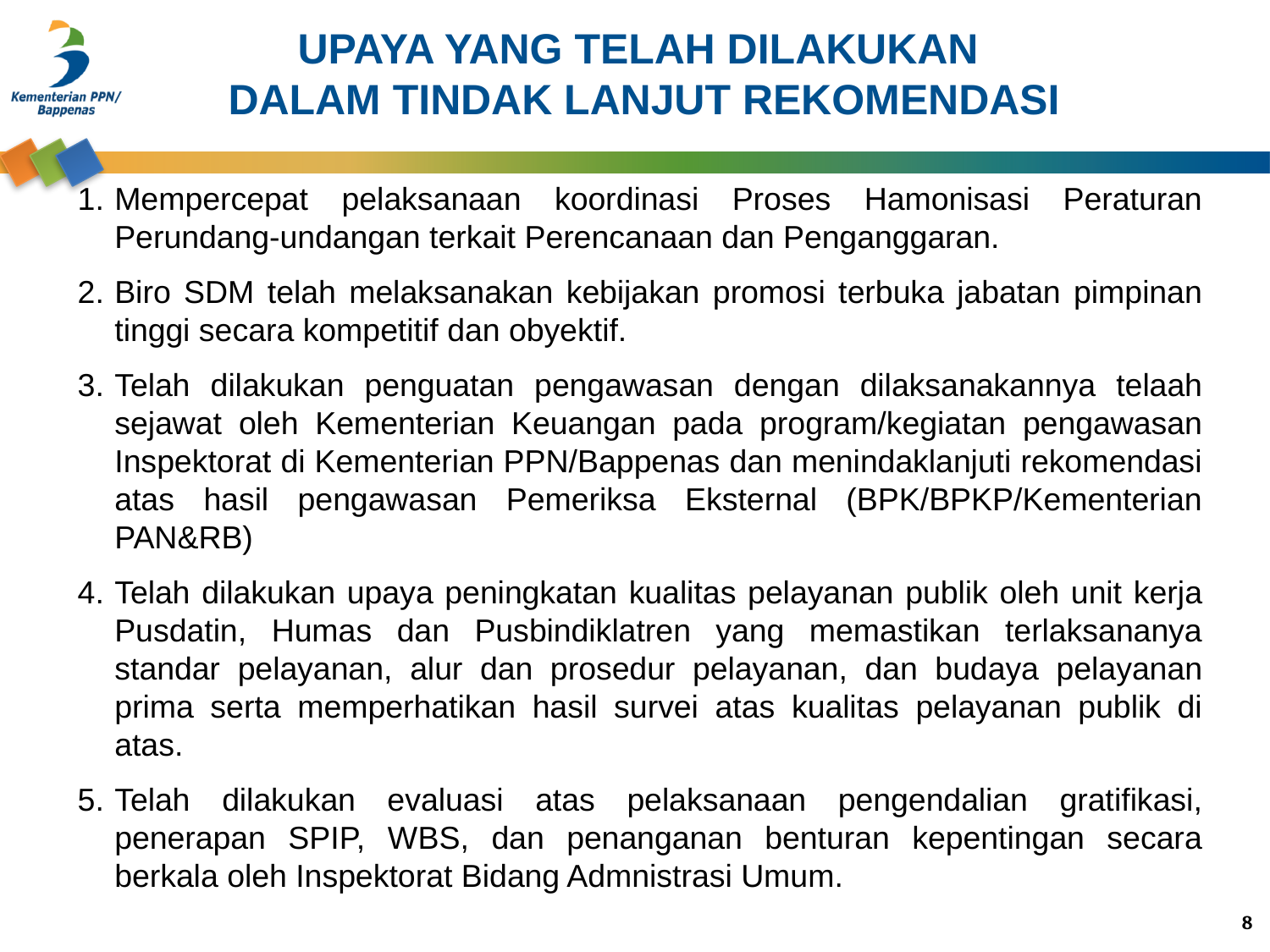

UPAYA YANG TELAH DILAKUKAN
DALAM TINDAK LANJUT REKOMENDASI
Mempercepat pelaksanaan koordinasi Proses Hamonisasi Peraturan Perundang-undangan terkait Perencanaan dan Penganggaran.
Biro SDM telah melaksanakan kebijakan promosi terbuka jabatan pimpinan tinggi secara kompetitif dan obyektif.
Telah dilakukan penguatan pengawasan dengan dilaksanakannya telaah sejawat oleh Kementerian Keuangan pada program/kegiatan pengawasan Inspektorat di Kementerian PPN/Bappenas dan menindaklanjuti rekomendasi atas hasil pengawasan Pemeriksa Eksternal (BPK/BPKP/Kementerian PAN&RB)
Telah dilakukan upaya peningkatan kualitas pelayanan publik oleh unit kerja Pusdatin, Humas dan Pusbindiklatren yang memastikan terlaksananya standar pelayanan, alur dan prosedur pelayanan, dan budaya pelayanan prima serta memperhatikan hasil survei atas kualitas pelayanan publik di atas.
Telah dilakukan evaluasi atas pelaksanaan pengendalian gratifikasi, penerapan SPIP, WBS, dan penanganan benturan kepentingan secara berkala oleh Inspektorat Bidang Admnistrasi Umum.
8